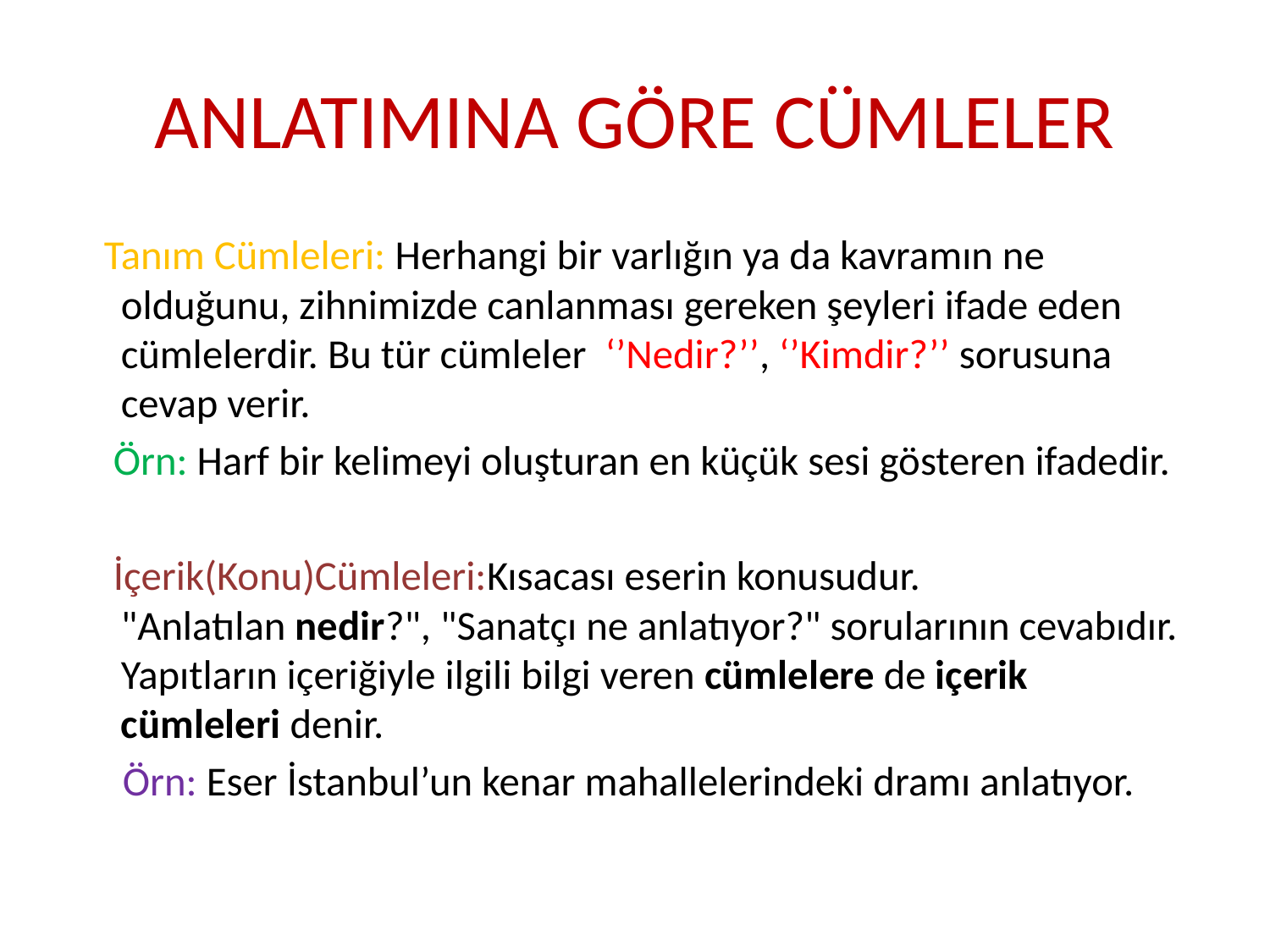

# ANLATIMINA GÖRE CÜMLELER
   Tanım Cümleleri: Herhangi bir varlığın ya da kavramın ne olduğunu, zihnimizde canlanması gereken şeyleri ifade eden cümlelerdir. Bu tür cümleler  ‘’Nedir?’’, ‘’Kimdir?’’ sorusuna cevap verir.
    Örn: Harf bir kelimeyi oluşturan en küçük sesi gösteren ifadedir.

    İçerik(Konu)Cümleleri:Kısacası eserin konusudur. "Anlatılan nedir?", "Sanatçı ne anlatıyor?" sorularının cevabıdır. Yapıtların içeriğiyle ilgili bilgi veren cümlelere de içerik cümleleri denir.
     Örn: Eser İstanbul’un kenar mahallelerindeki dramı anlatıyor.